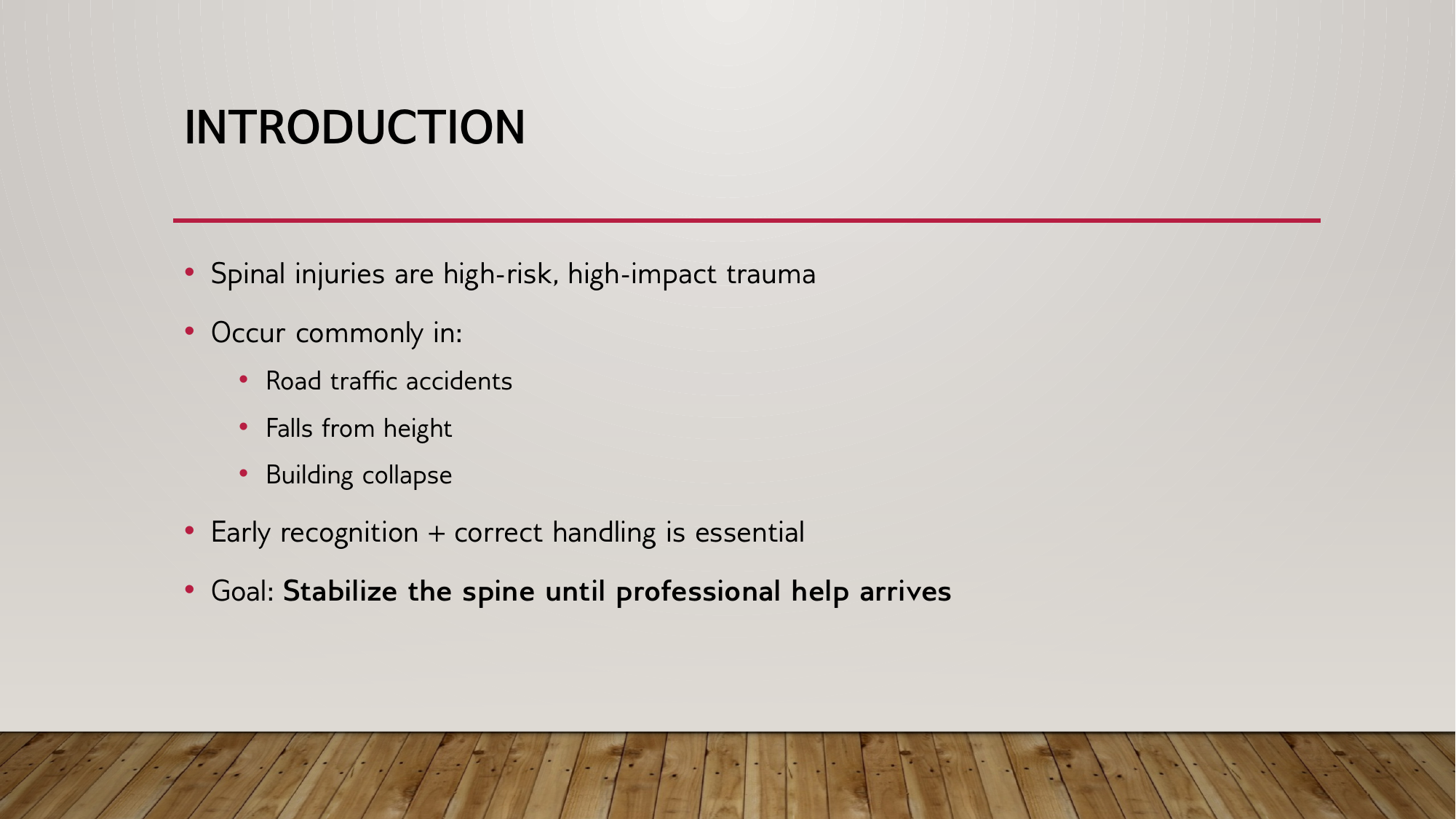

# Introduction
Spinal injuries are high-risk, high-impact trauma
Occur commonly in:
Road traffic accidents
Falls from height
Building collapse
Early recognition + correct handling is essential
Goal: Stabilize the spine until professional help arrives